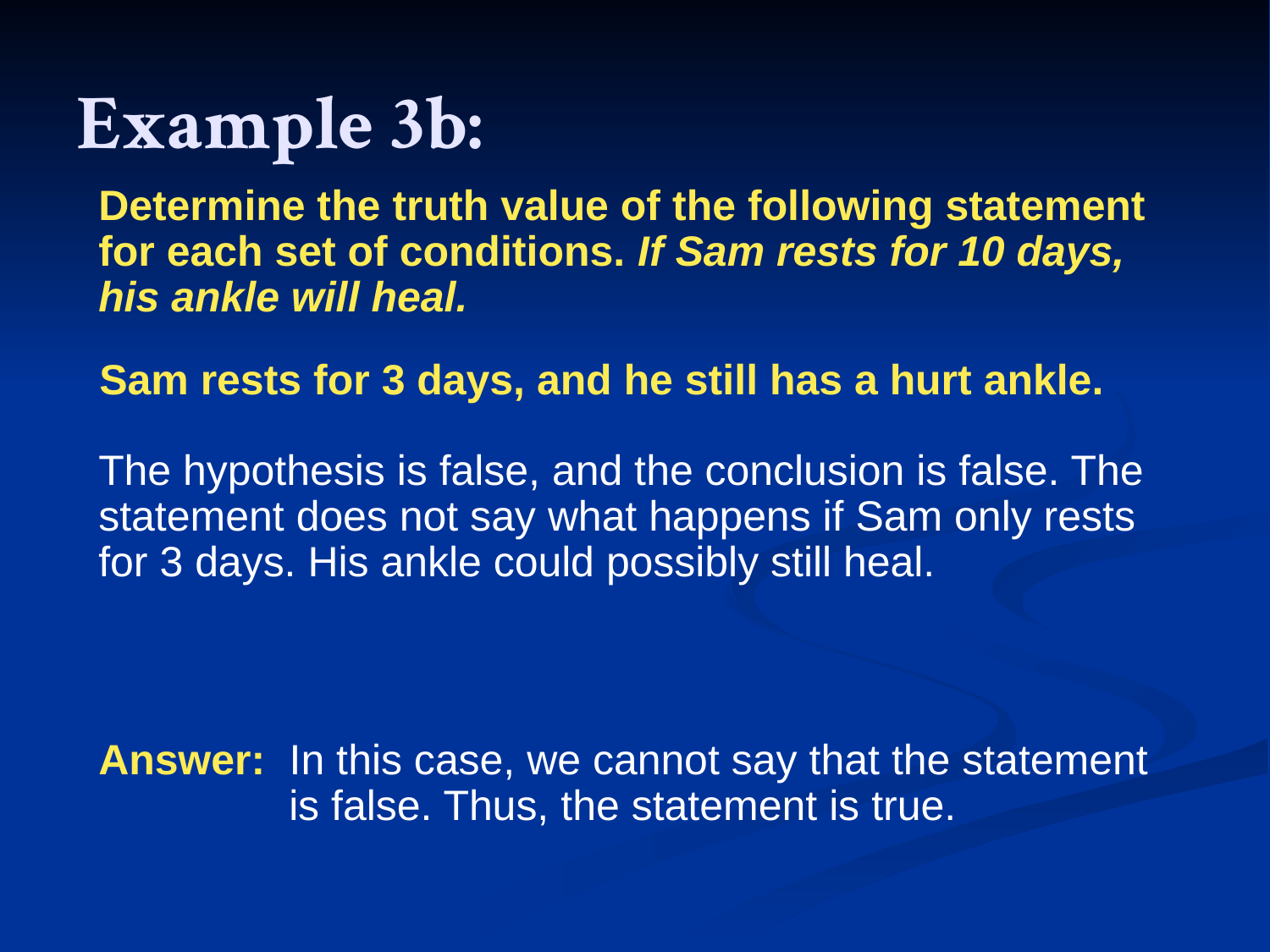

# Example 3b:
Determine the truth value of the following statement for each set of conditions. If Sam rests for 10 days, his ankle will heal.
Sam rests for 3 days, and he still has a hurt ankle.
The hypothesis is false, and the conclusion is false. The statement does not say what happens if Sam only rests for 3 days. His ankle could possibly still heal.
Answer:  In this case, we cannot say that the statement is false. Thus, the statement is true.